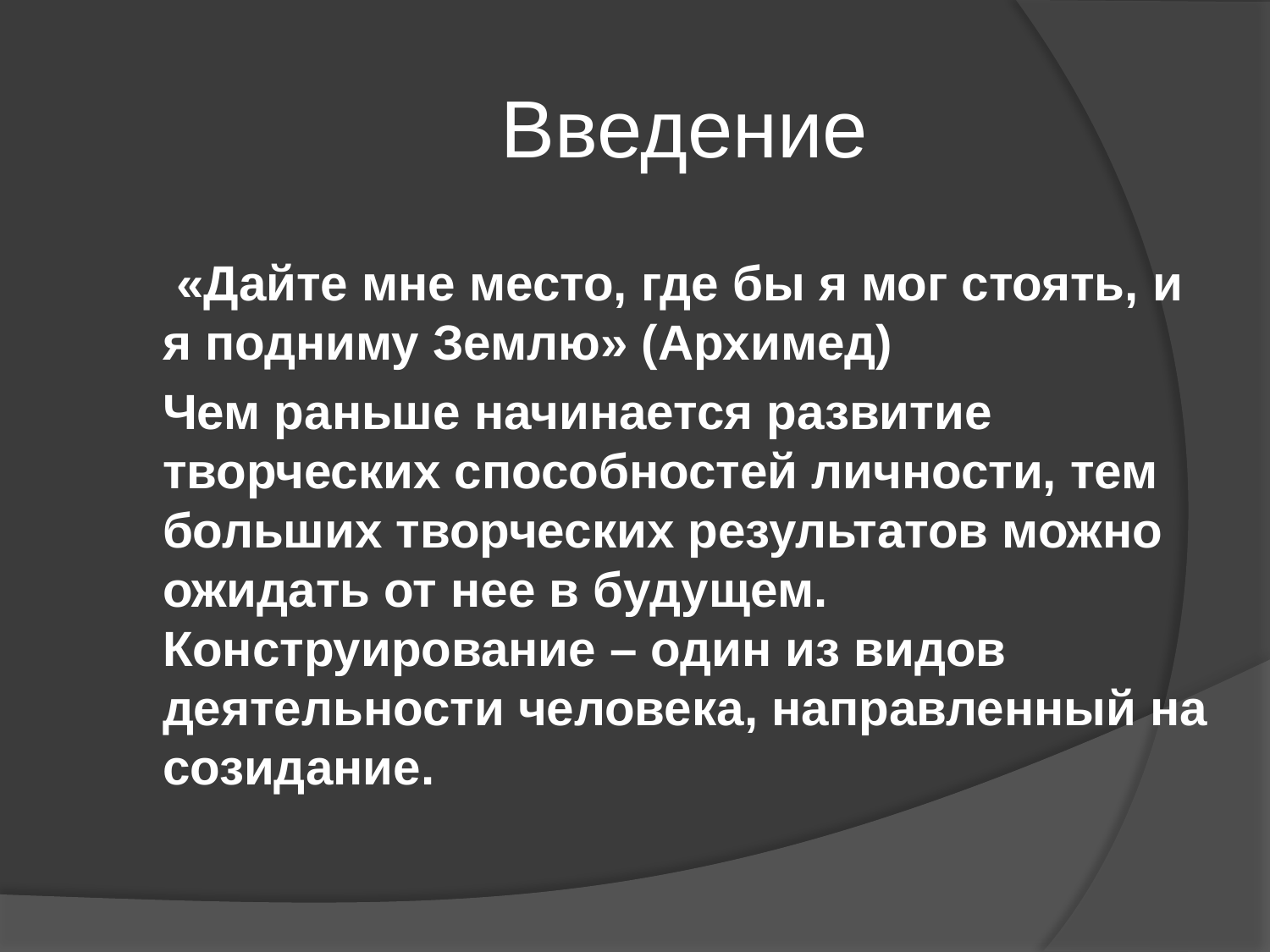

# Введение

 «Дайте мне место, где бы я мог стоять, и я подниму Землю» (Архимед)
Чем раньше начинается развитие творческих способностей личности, тем больших творческих результатов можно ожидать от нее в будущем. Конструирование – один из видов деятельности человека, направленный на созидание.